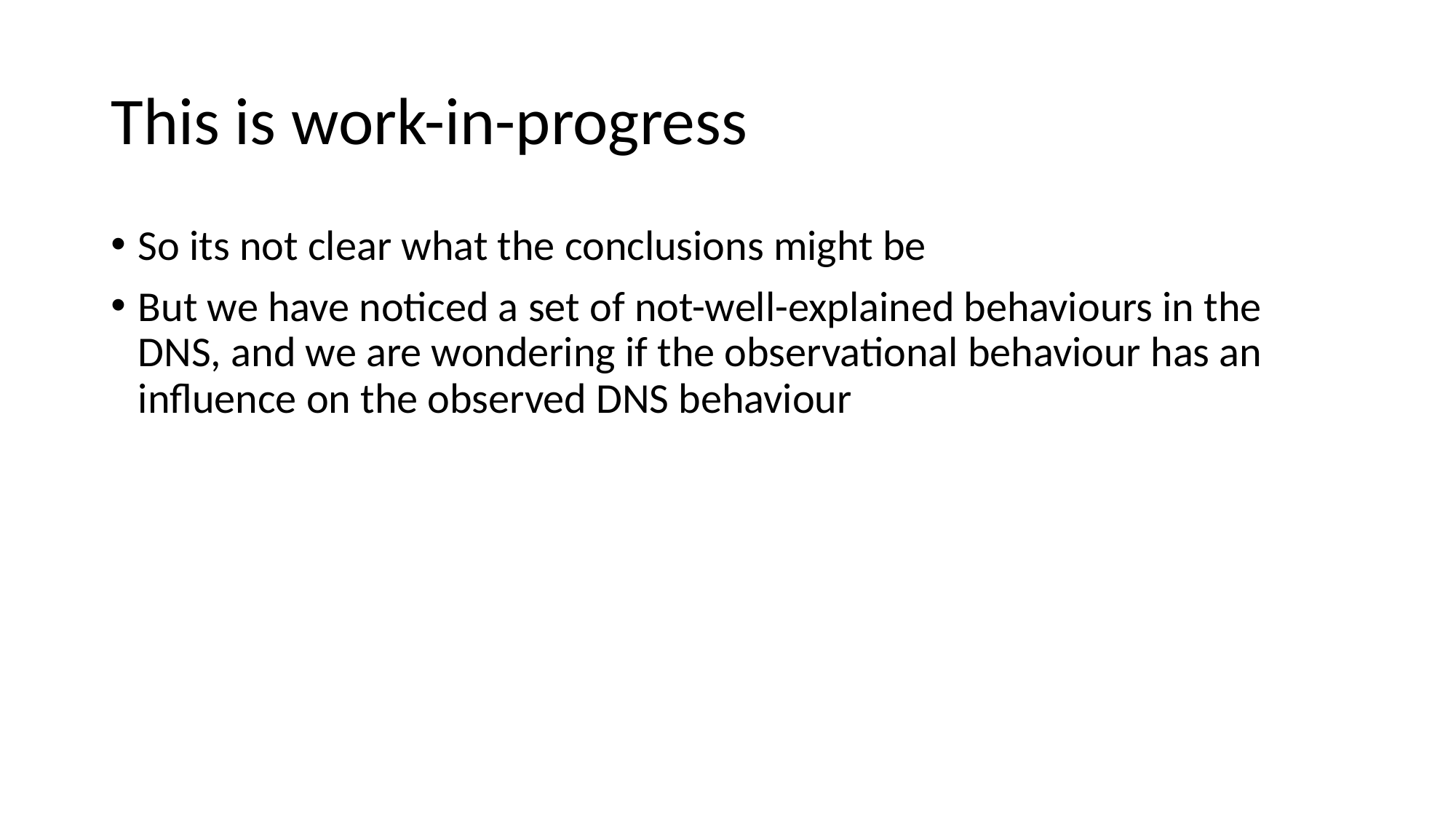

# This is work-in-progress
So its not clear what the conclusions might be
But we have noticed a set of not-well-explained behaviours in the DNS, and we are wondering if the observational behaviour has an influence on the observed DNS behaviour